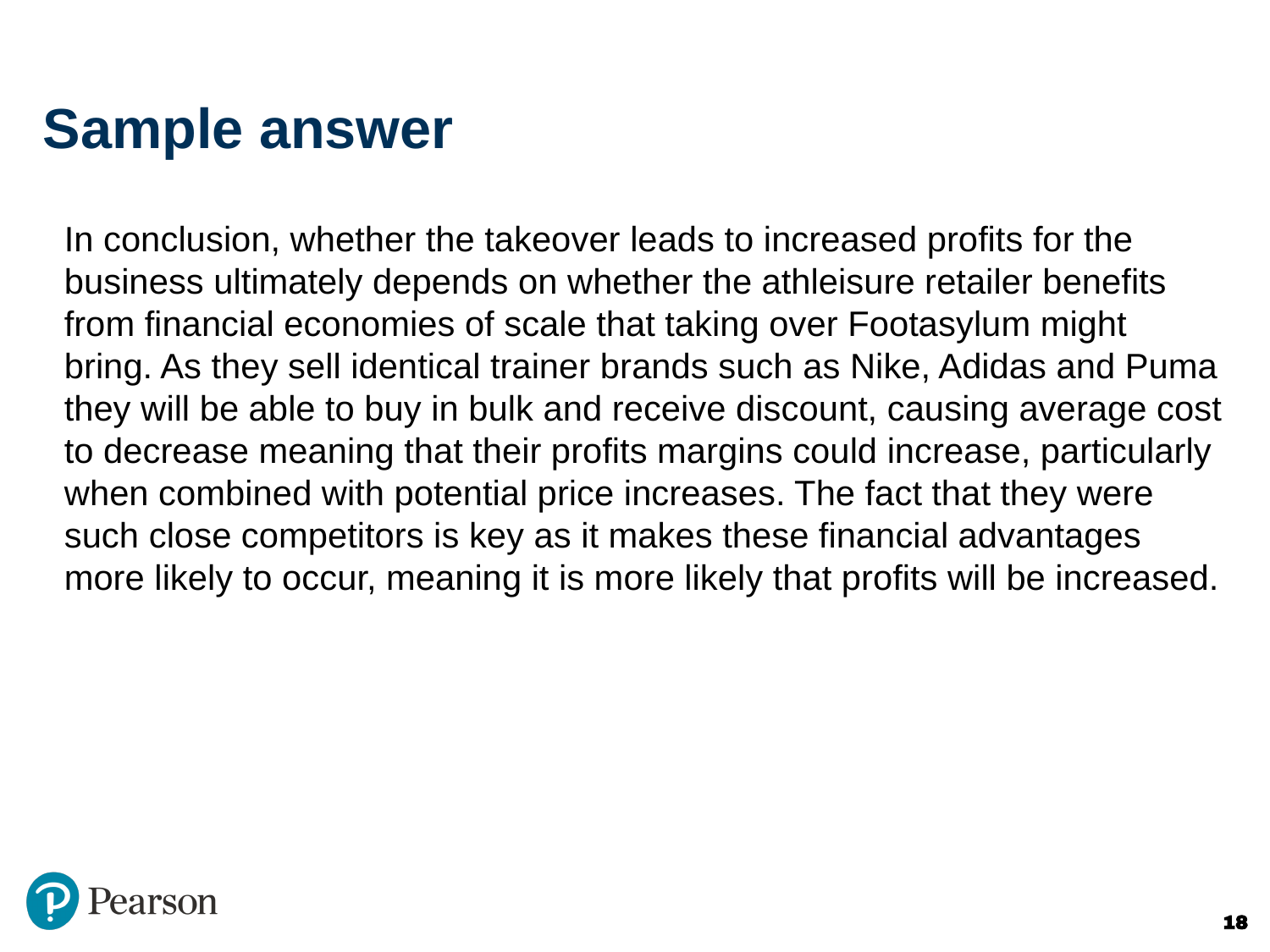

# Sample answer
In conclusion, whether the takeover leads to increased profits for the business ultimately depends on whether the athleisure retailer benefits from financial economies of scale that taking over Footasylum might bring. As they sell identical trainer brands such as Nike, Adidas and Puma they will be able to buy in bulk and receive discount, causing average cost to decrease meaning that their profits margins could increase, particularly when combined with potential price increases. The fact that they were such close competitors is key as it makes these financial advantages more likely to occur, meaning it is more likely that profits will be increased.